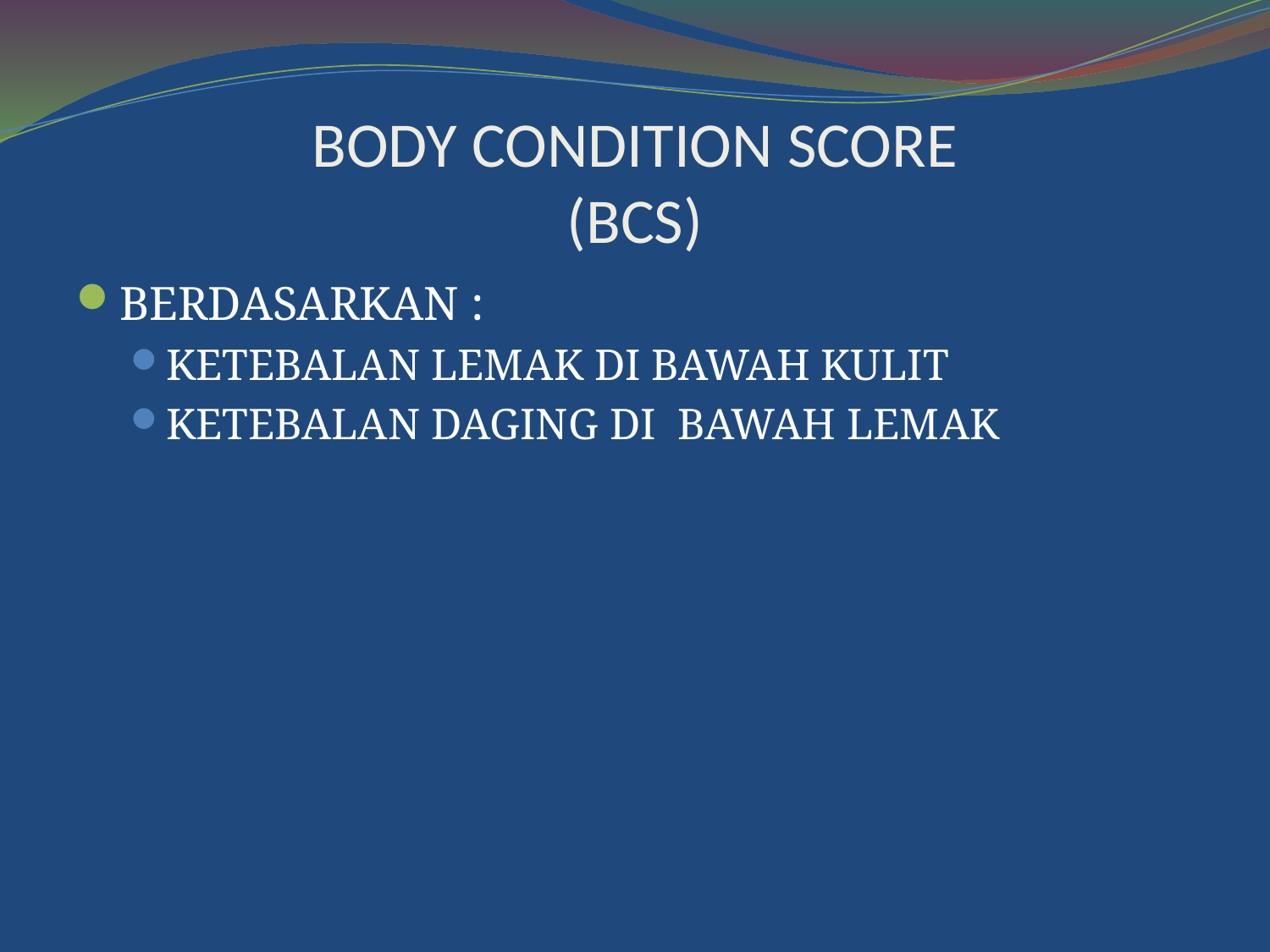

# BODY CONDITION SCORE (BCS)
BERDASARKAN :
KETEBALAN LEMAK DI BAWAH KULIT
KETEBALAN DAGING DI  BAWAH LEMAK